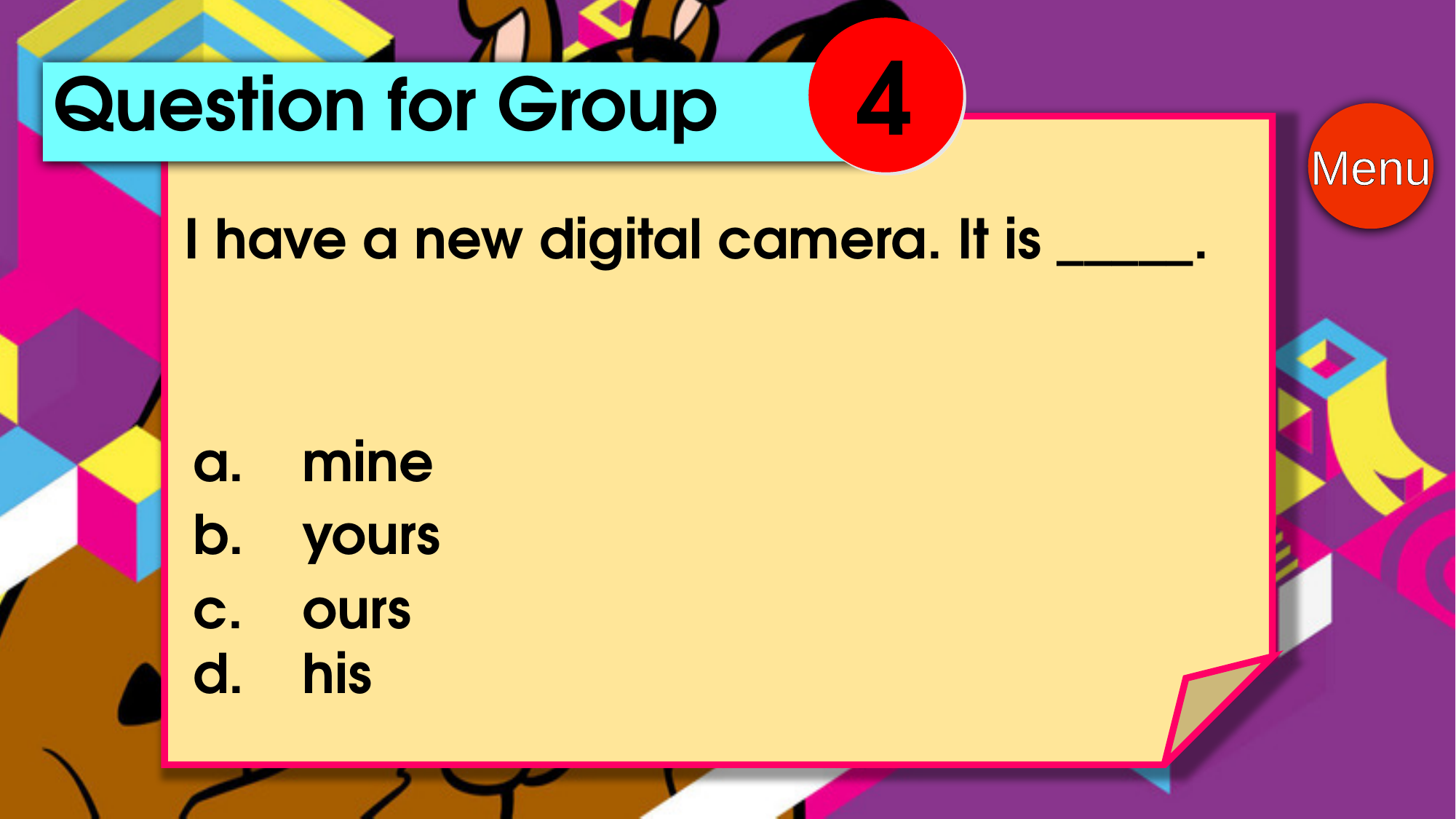

4
Question for Group

Menu
I have a new digital camera. It is _____.

a.	mine
b.	yours
c.	ours
d.	his